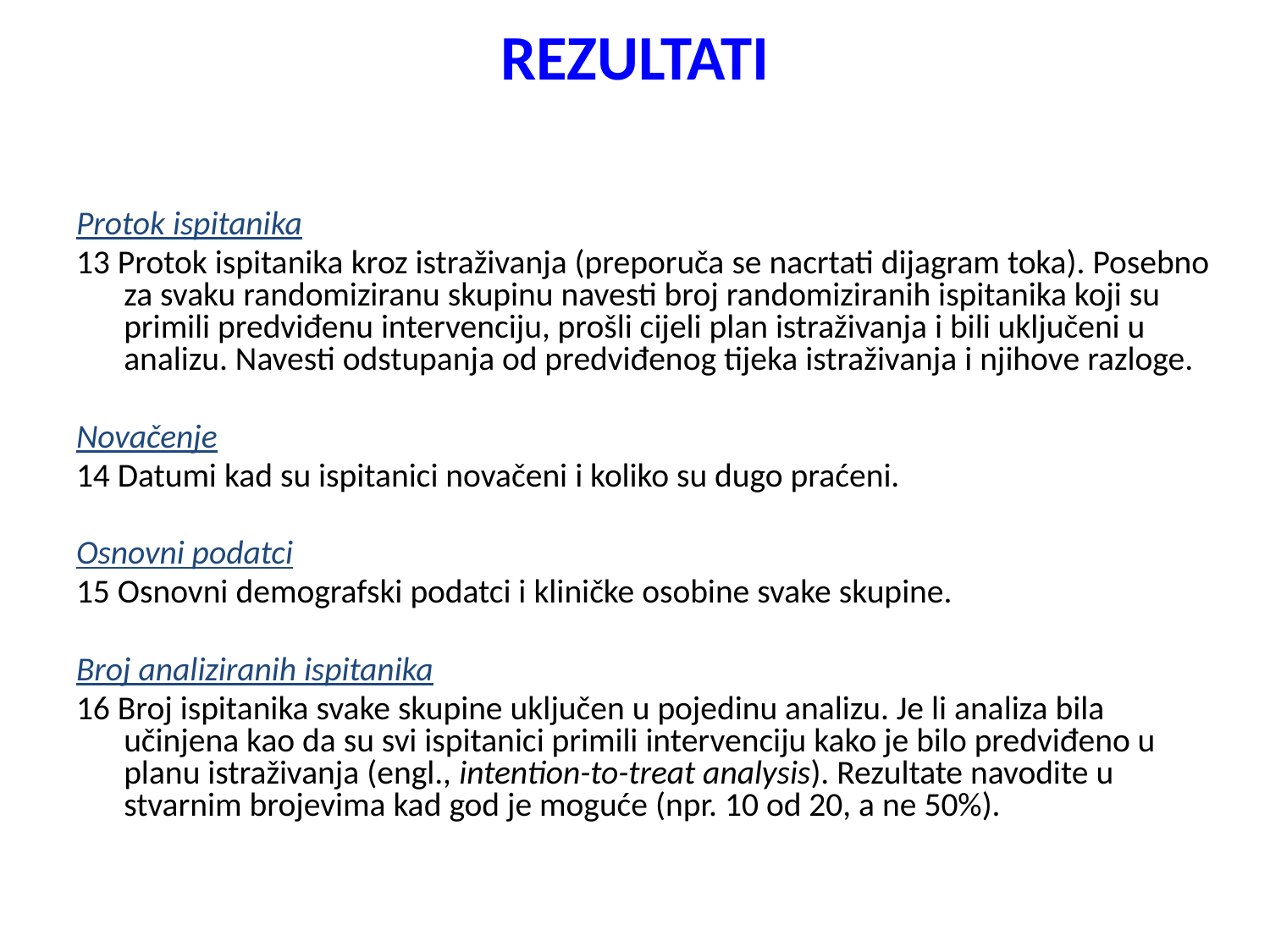

# REZULTATI

Protok ispitanika
13 Protok ispitanika kroz istraživanja (preporuča se nacrtati dijagram toka). Posebno za svaku randomiziranu skupinu navesti broj randomiziranih ispitanika koji su primili predviđenu intervenciju, prošli cijeli plan istraživanja i bili uključeni u analizu. Navesti odstupanja od predviđenog tijeka istraživanja i njihove razloge.

Novačenje
14 Datumi kad su ispitanici novačeni i koliko su dugo praćeni.

Osnovni podatci
15 Osnovni demografski podatci i kliničke osobine svake skupine.

Broj analiziranih ispitanika
16 Broj ispitanika svake skupine uključen u pojedinu analizu. Je li analiza bila učinjena kao da su svi ispitanici primili intervenciju kako je bilo predviđeno u planu istraživanja (engl., intention-to-treat analysis). Rezultate navodite u stvarnim brojevima kad god je moguće (npr. 10 od 20, a ne 50%).